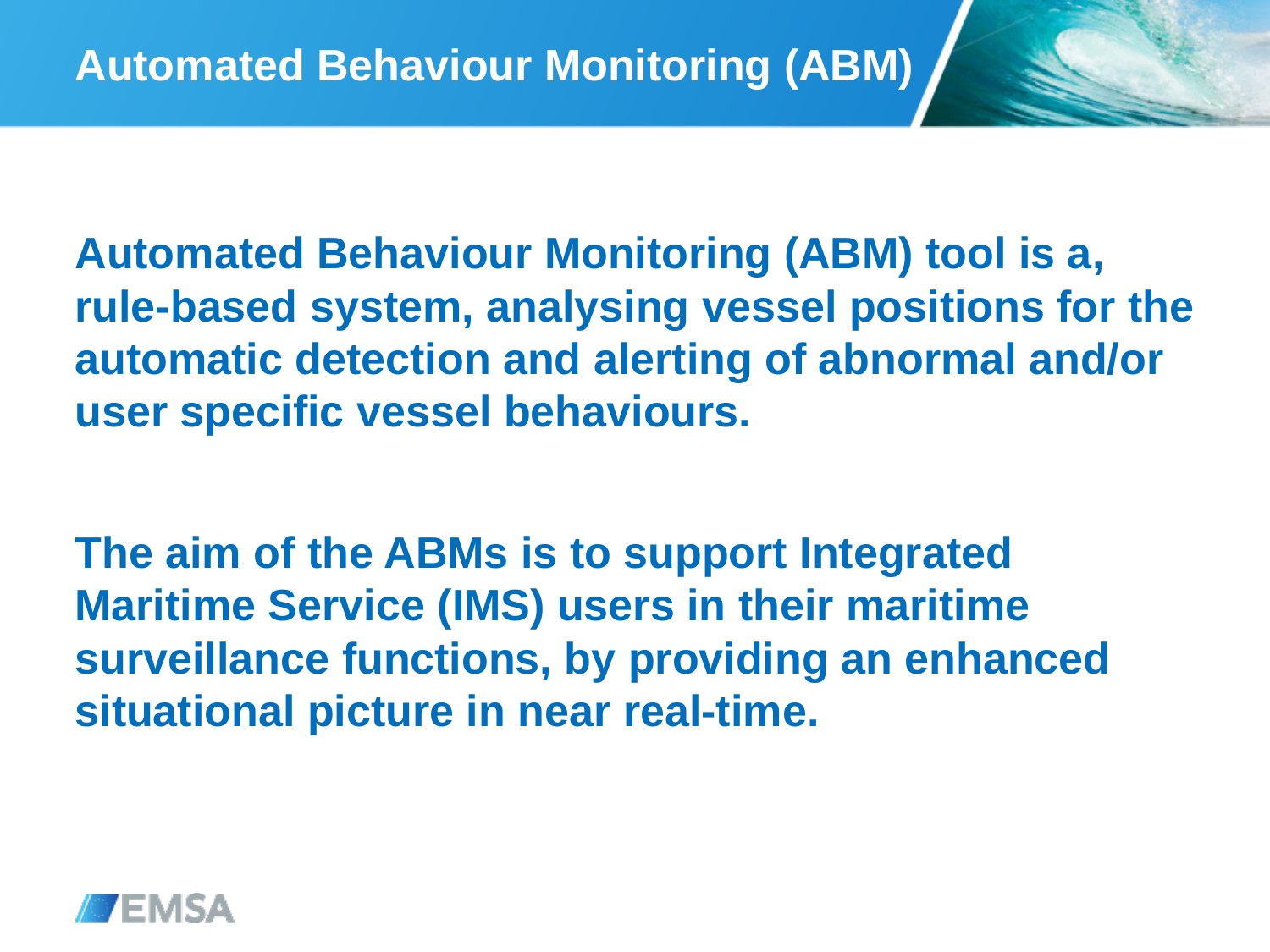

# Automated Behaviour Monitoring (ABM)
Automated Behaviour Monitoring (ABM) tool is a, rule-based system, analysing vessel positions for the automatic detection and alerting of abnormal and/or user specific vessel behaviours.

The aim of the ABMs is to support Integrated Maritime Service (IMS) users in their maritime surveillance functions, by providing an enhanced situational picture in near real-time.